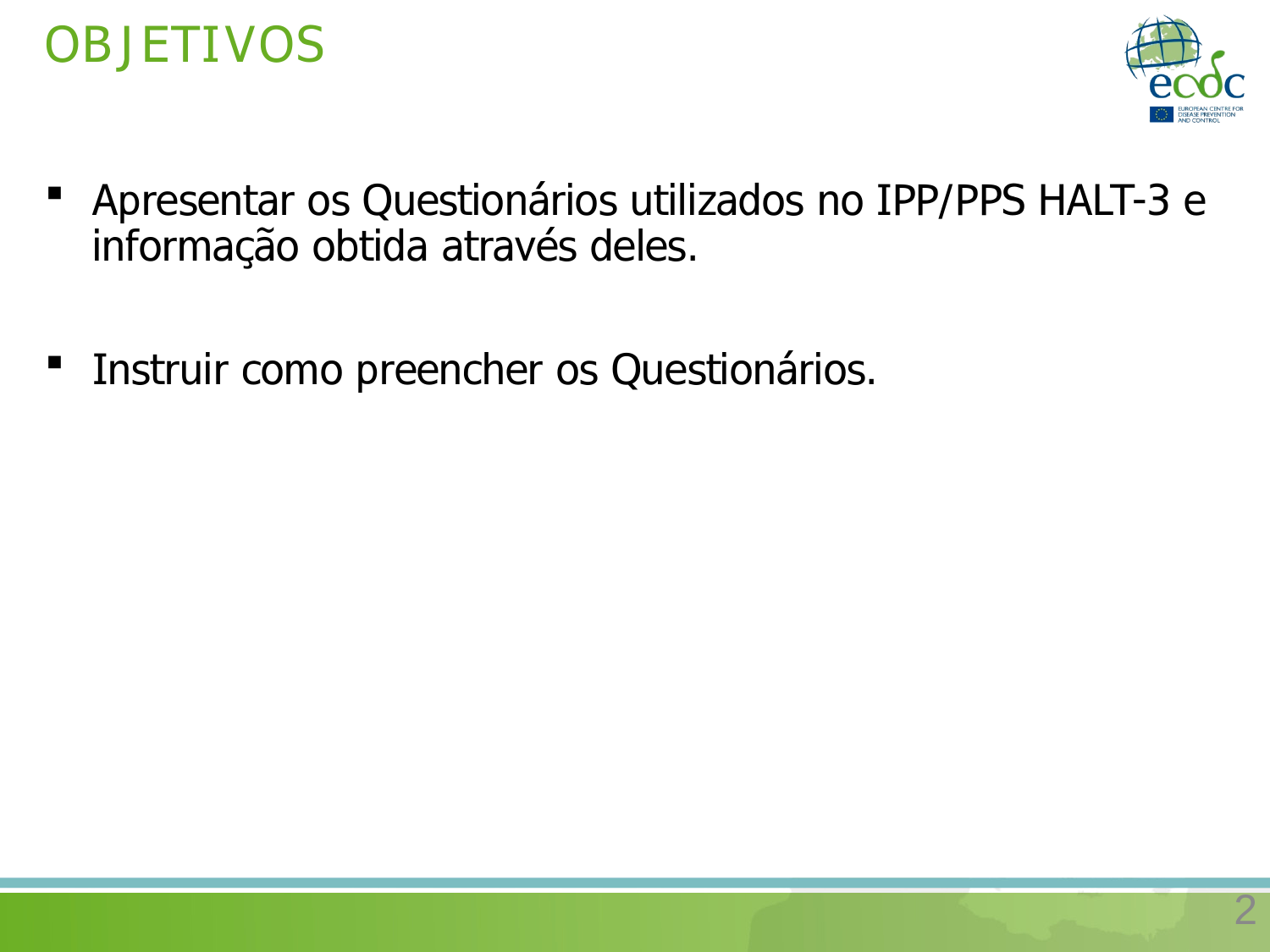

# OBJETIVOS
Apresentar os Questionários utilizados no IPP/PPS HALT-3 e informação obtida através deles.

Instruir como preencher os Questionários.

2